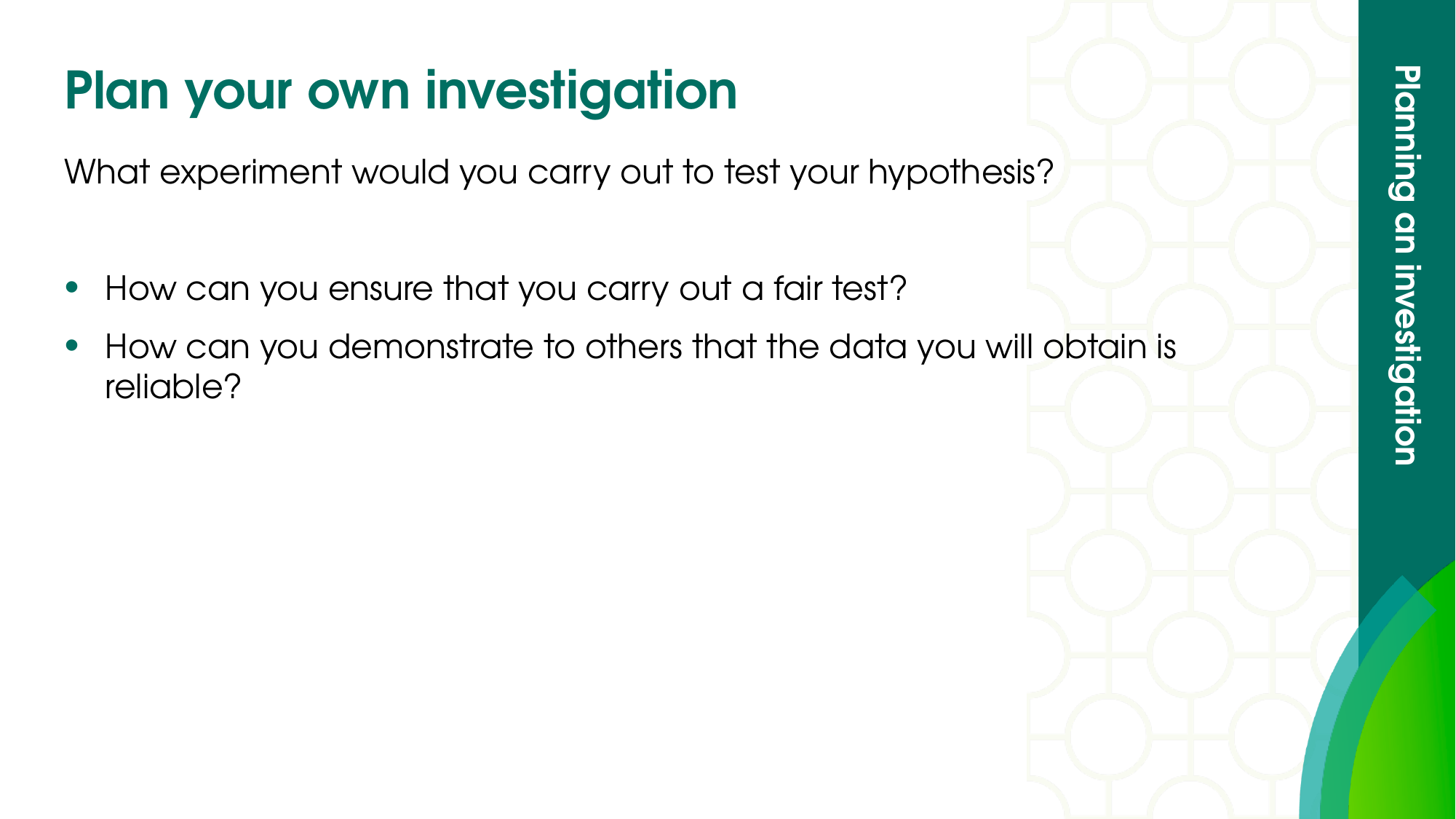

# Plan your own investigation
What experiment would you carry out to test your hypothesis?

How can you ensure that you carry out a fair test?
How can you demonstrate to others that the data you will obtain is reliable?

Planning an investigation